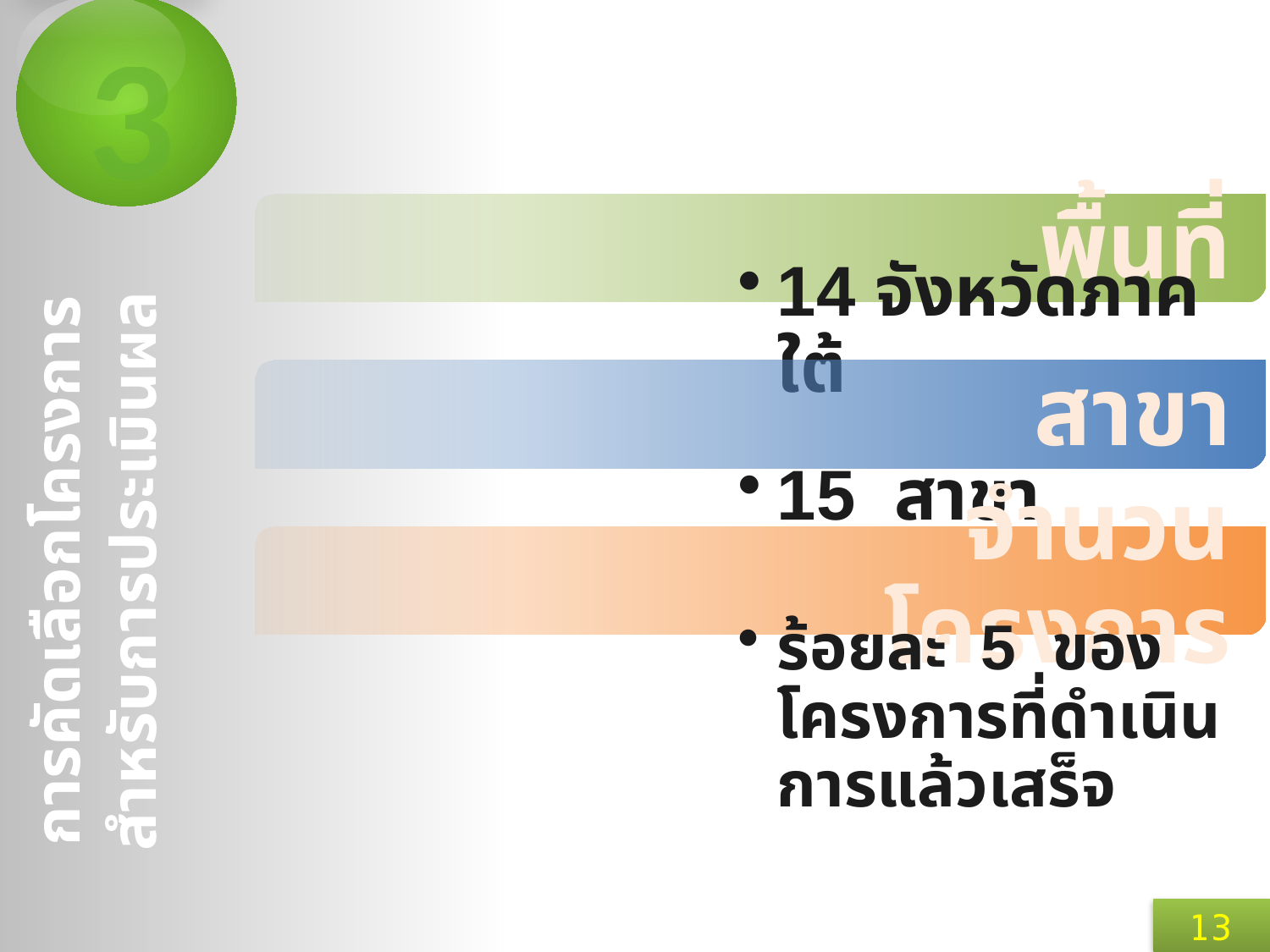

3
พื้นที่
14 จังหวัดภาคใต้
สาขา
15  สาขา
จำนวนโครงการ
ร้อยละ  5  ของโครงการที่ดำเนินการแล้วเสร็จ
การคัดเลือกโครงการ
สำหรับการประเมินผล
13